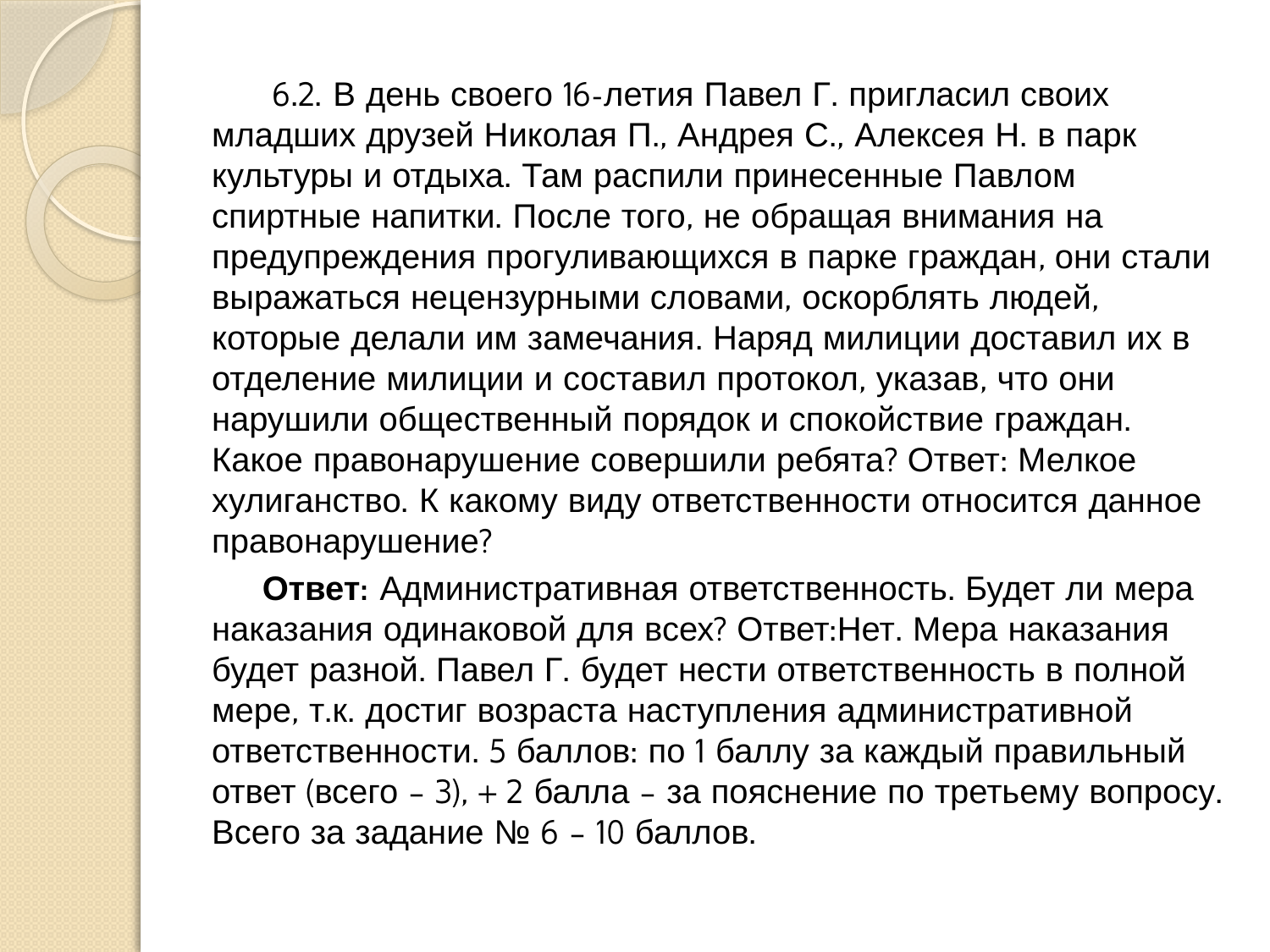

#
     6.2. В день своего 16-летия Павел Г. пригласил своих младших друзей Николая П., Андрея С., Алексея Н. в парк культуры и отдыха. Там распили принесенные Павлом спиртные напитки. После того, не обращая внимания на предупреждения прогуливающихся в парке граждан, они стали выражаться нецензурными словами, оскорблять людей, которые делали им замечания. Наряд милиции доставил их в отделение милиции и составил протокол, указав, что они нарушили общественный порядок и спокойствие граждан. Какое правонарушение совершили ребята? Ответ: Мелкое хулиганство. К какому виду ответственности относится данное правонарушение?
    Ответ: Административная ответственность. Будет ли мера наказания одинаковой для всех? Ответ:Нет. Мера наказания будет разной. Павел Г. будет нести ответственность в полной мере, т.к. достиг возраста наступления административной ответственности. 5 баллов: по 1 баллу за каждый правильный ответ (всего – 3), + 2 балла – за пояснение по третьему вопросу. Всего за задание № 6 – 10 баллов.